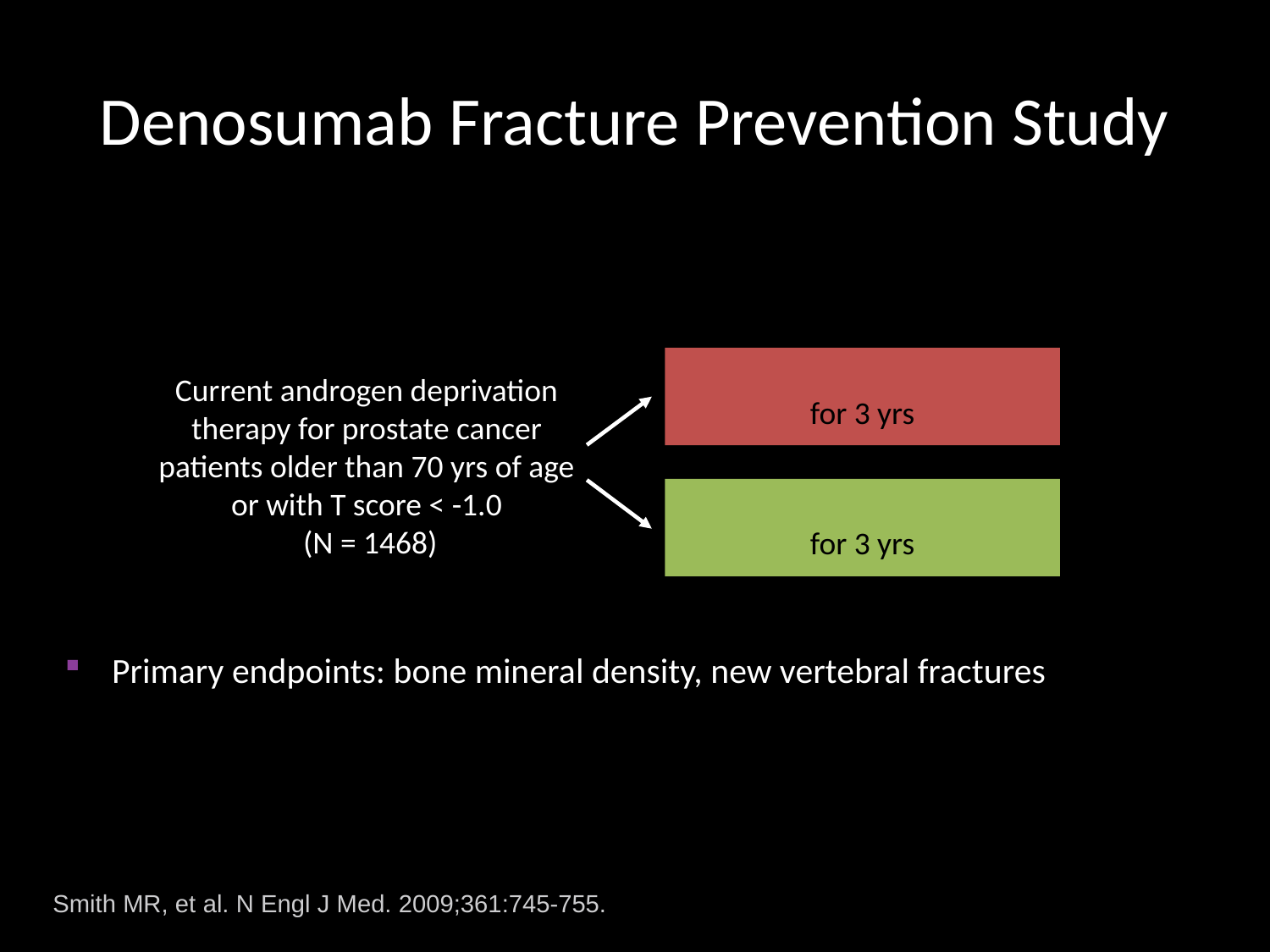

Denosumab Fracture Prevention Study

Denosumab q6m
for 3 yrs
Current androgen deprivation therapy for prostate cancer patients older than 70 yrs of age or with T score < -1.0
 (N = 1468)

Placebo q6m
for 3 yrs

Primary endpoints: bone mineral density, new vertebral fractures
Smith MR, et al. N Engl J Med. 2009;361:745-755.